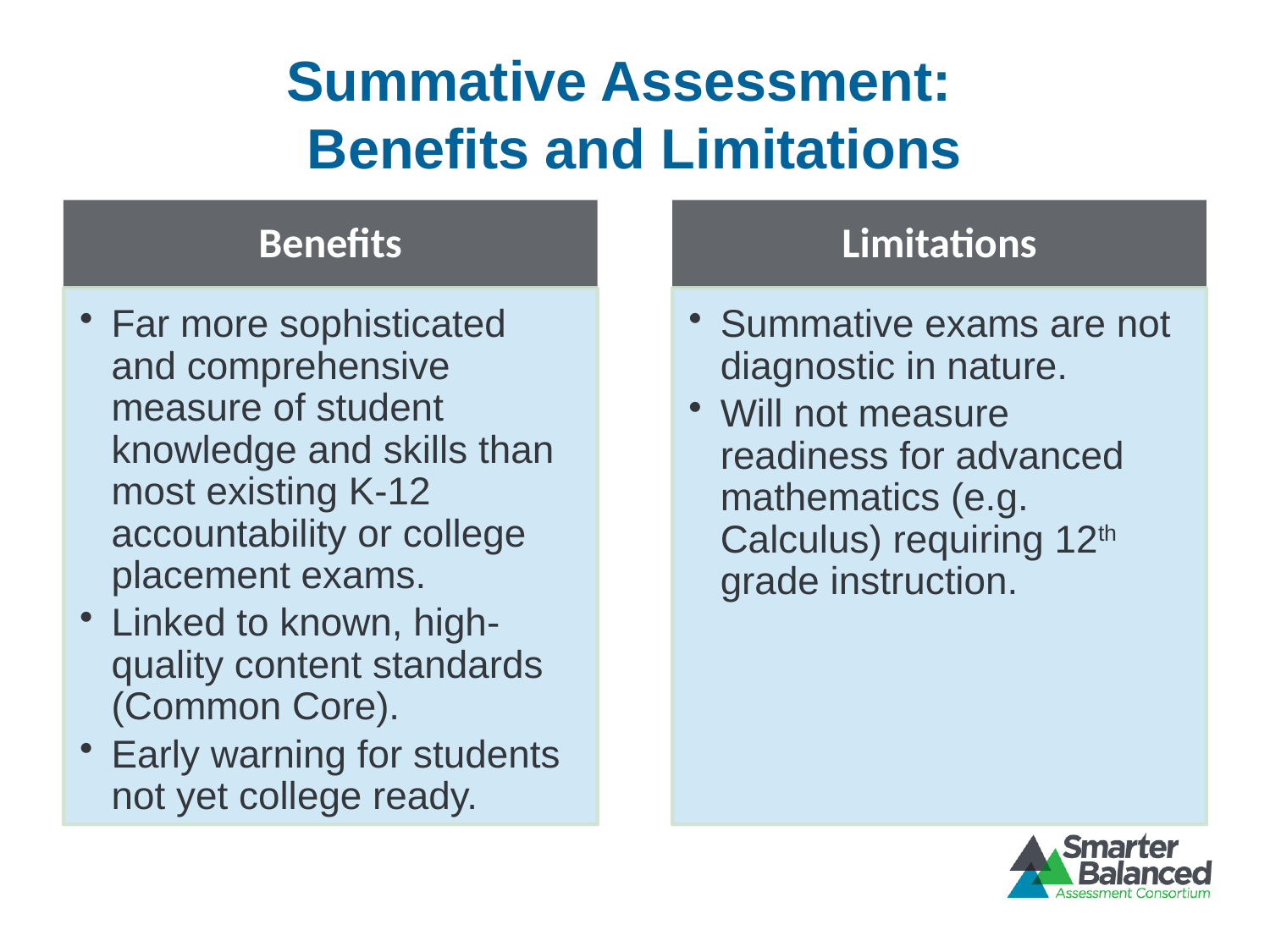

# Summative Assessment: Benefits and Limitations
Benefits
Far more sophisticated and comprehensive measure of student knowledge and skills than most existing K-12 accountability or college placement exams.
Linked to known, high-quality content standards (Common Core).
Early warning for students not yet college ready.
Limitations
Summative exams are not diagnostic in nature.
Will not measure readiness for advanced mathematics (e.g. Calculus) requiring 12th grade instruction.